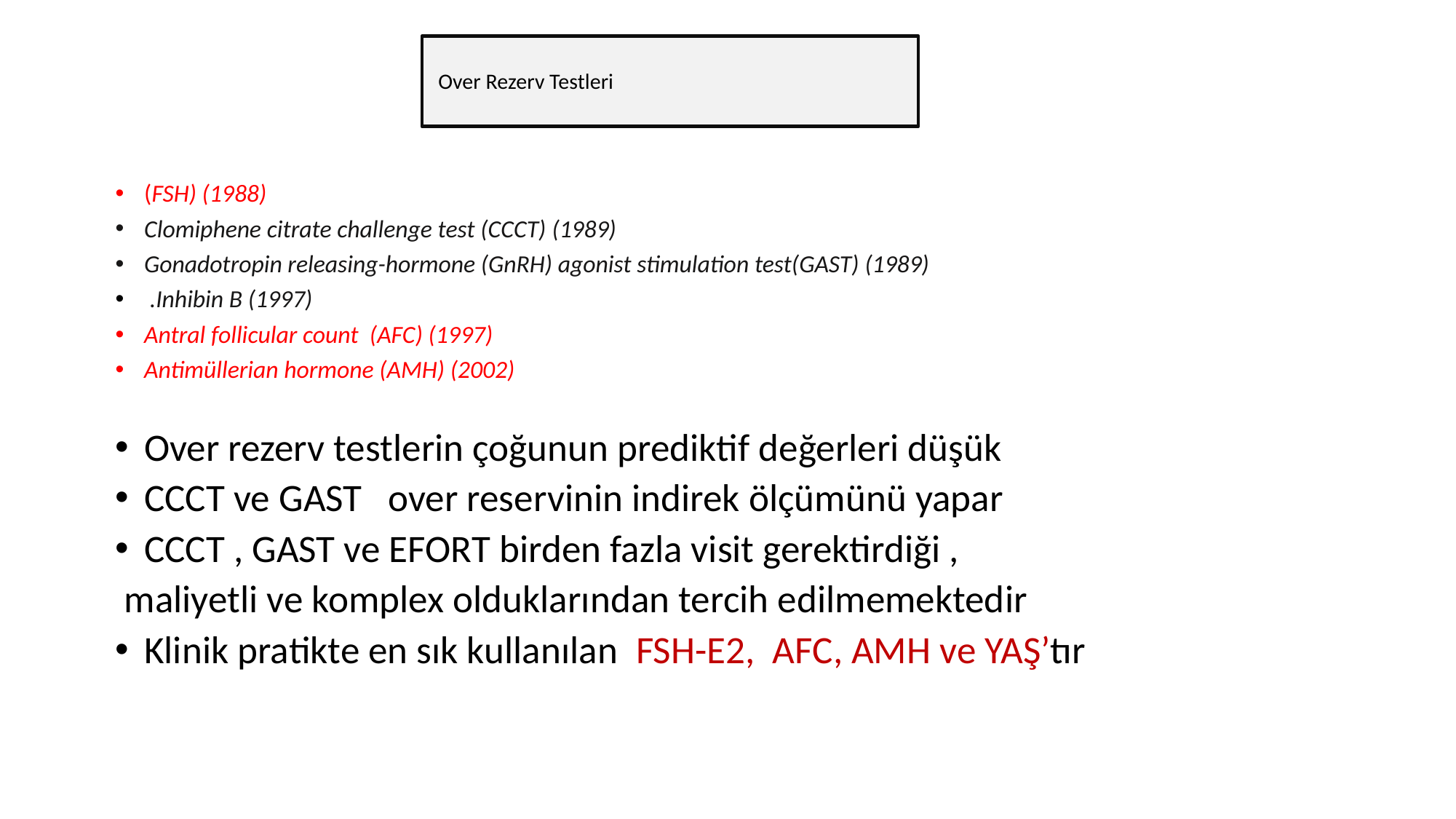

# Over Rezerv Testleri
(FSH) (1988)
Clomiphene citrate challenge test (CCCT) (1989)
Gonadotropin releasing-hormone (GnRH) agonist stimulation test(GAST) (1989)
 .Inhibin B (1997)
Antral follicular count  (AFC) (1997)
Antimüllerian hormone (AMH) (2002)

Over rezerv testlerin çoğunun prediktif değerleri düşük
CCCT ve GAST   over reservinin indirek ölçümünü yapar
CCCT , GAST ve EFORT birden fazla visit gerektirdiği ,
 maliyetli ve komplex olduklarından tercih edilmemektedir
Klinik pratikte en sık kullanılan  FSH-E2,  AFC, AMH ve YAŞ’tır